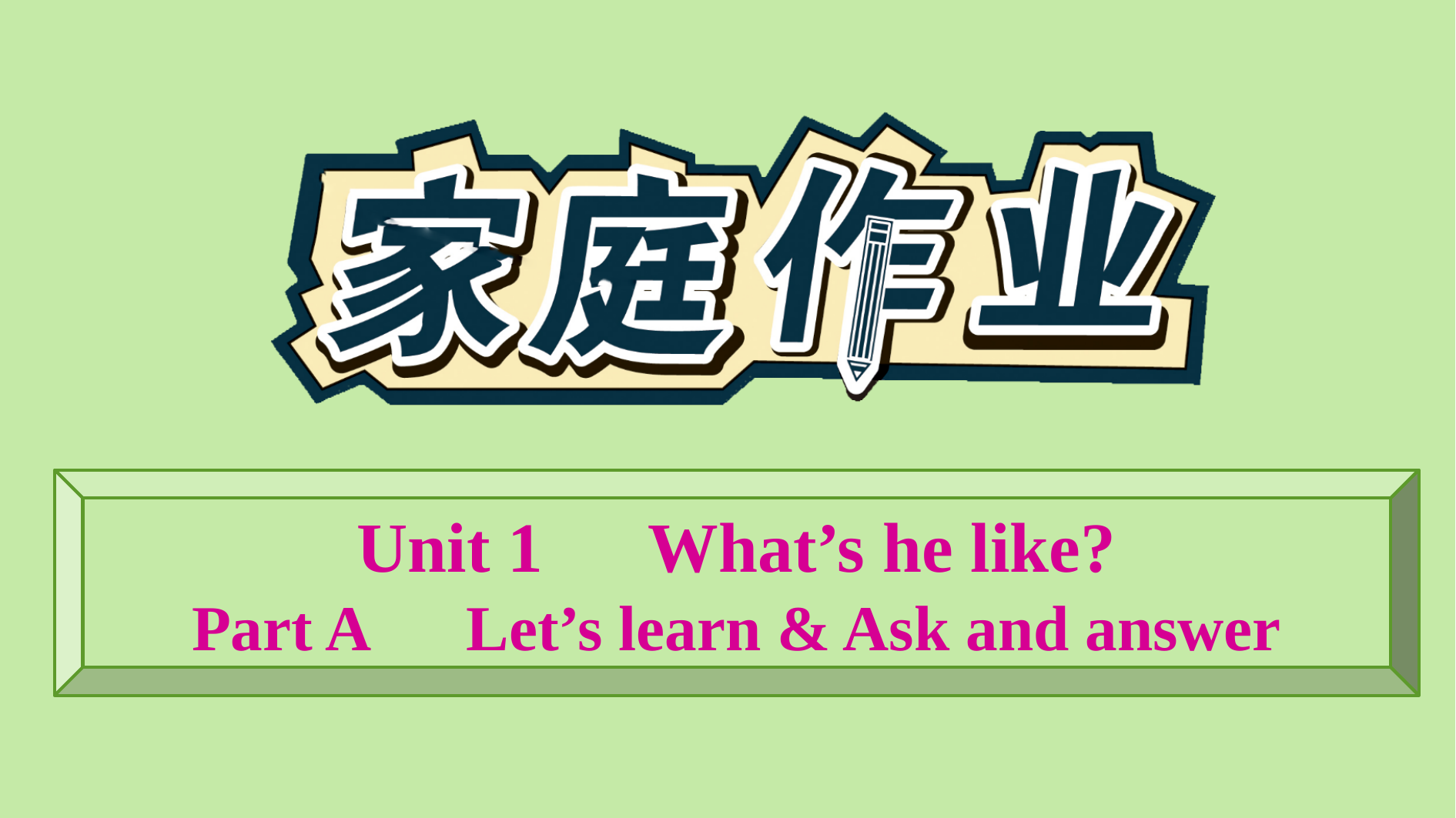

Unit 1　What’s he like?
Part A　Let’s learn & Ask and answer